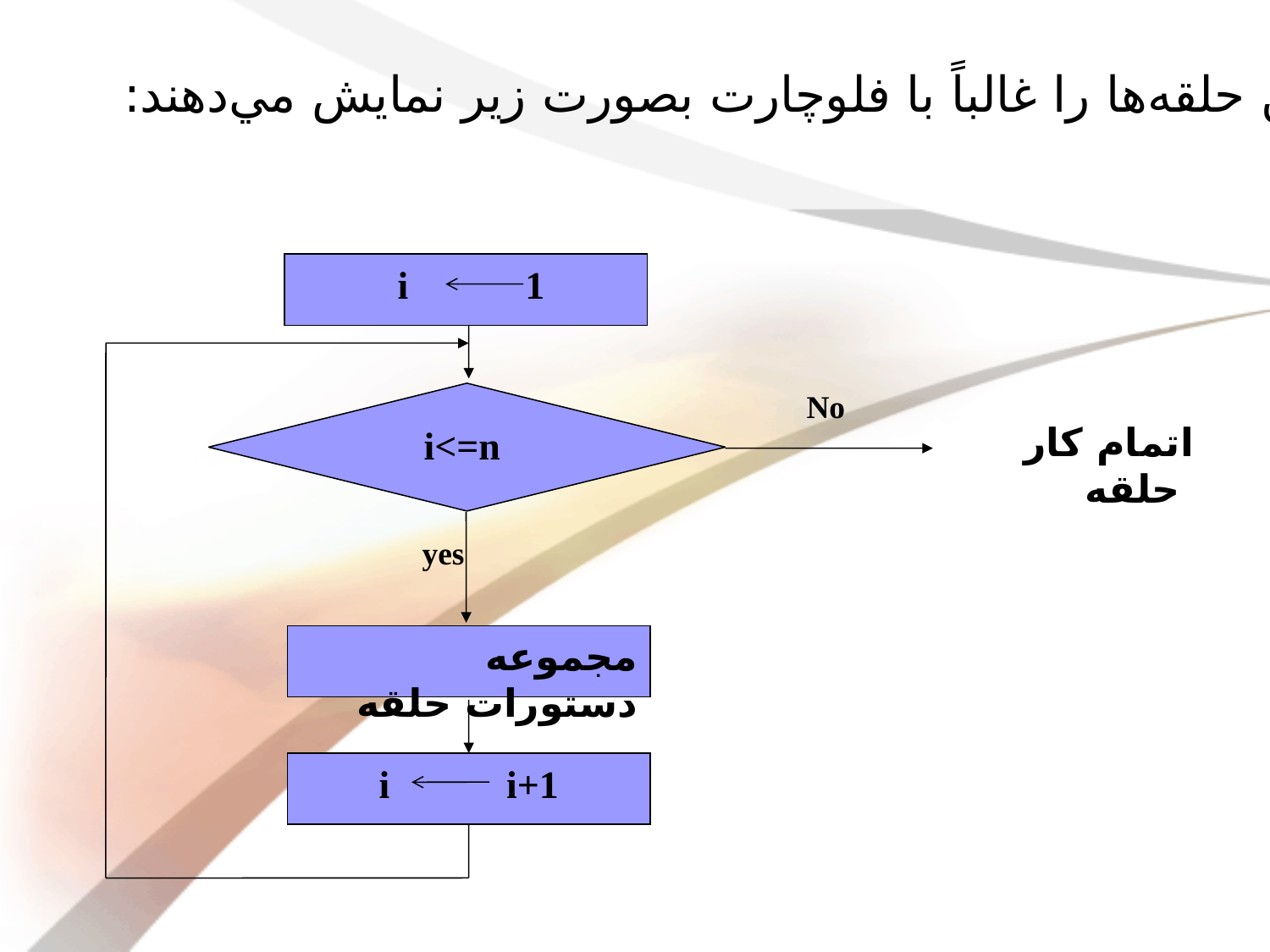

اين حلقه‌ها را غالباً با فلوچارت بصورت زير نمايش مي‌دهند:
i            1

No
i<=n
اتمام كار حلقه

yes
مجموعه دستورات حلقه

i            i+1